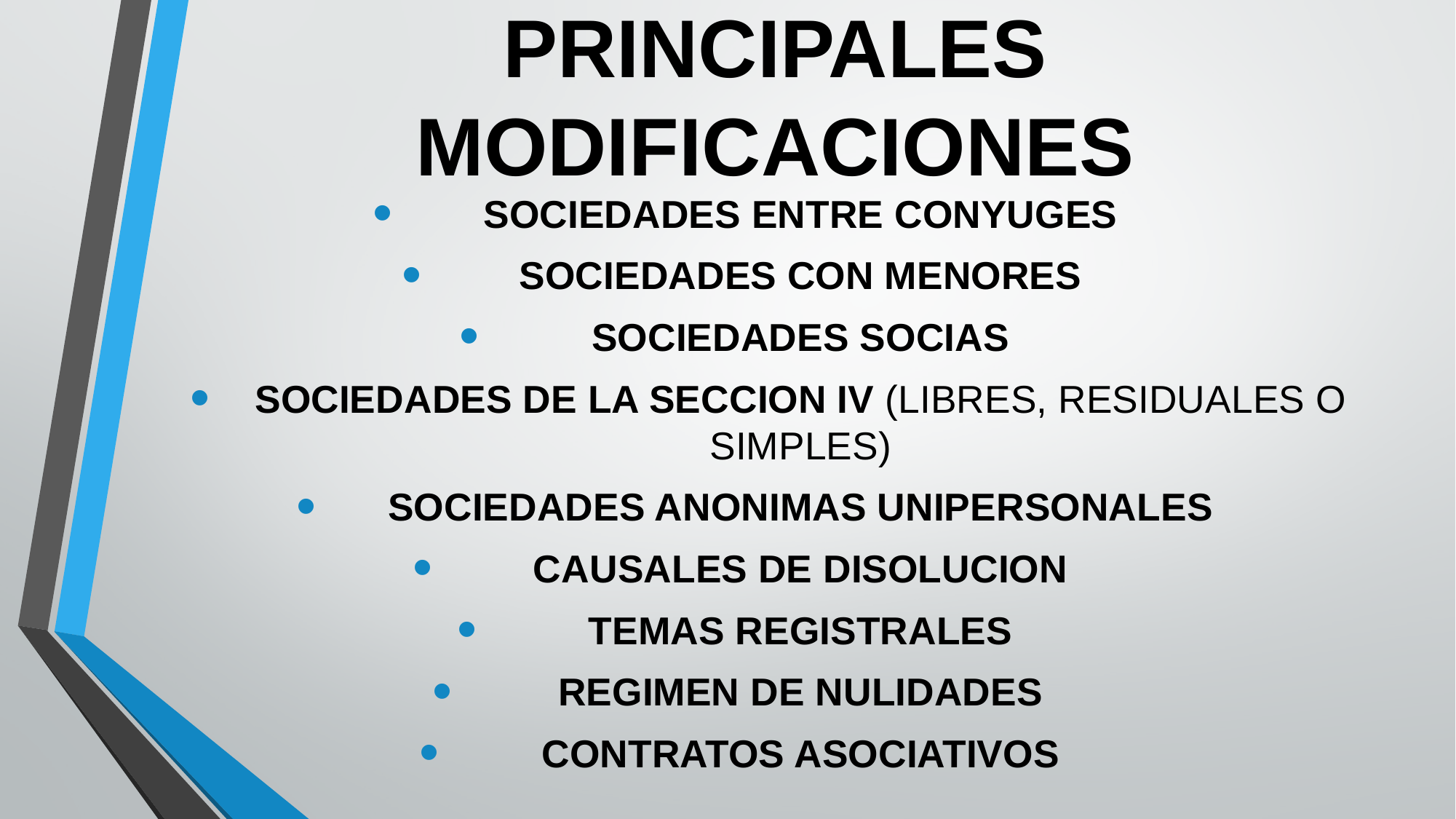

# PRINCIPALES MODIFICACIONES
SOCIEDADES ENTRE CONYUGES
SOCIEDADES CON MENORES
SOCIEDADES SOCIAS
SOCIEDADES DE LA SECCION IV (LIBRES, RESIDUALES O SIMPLES)
SOCIEDADES ANONIMAS UNIPERSONALES
CAUSALES DE DISOLUCION
TEMAS REGISTRALES
REGIMEN DE NULIDADES
CONTRATOS ASOCIATIVOS